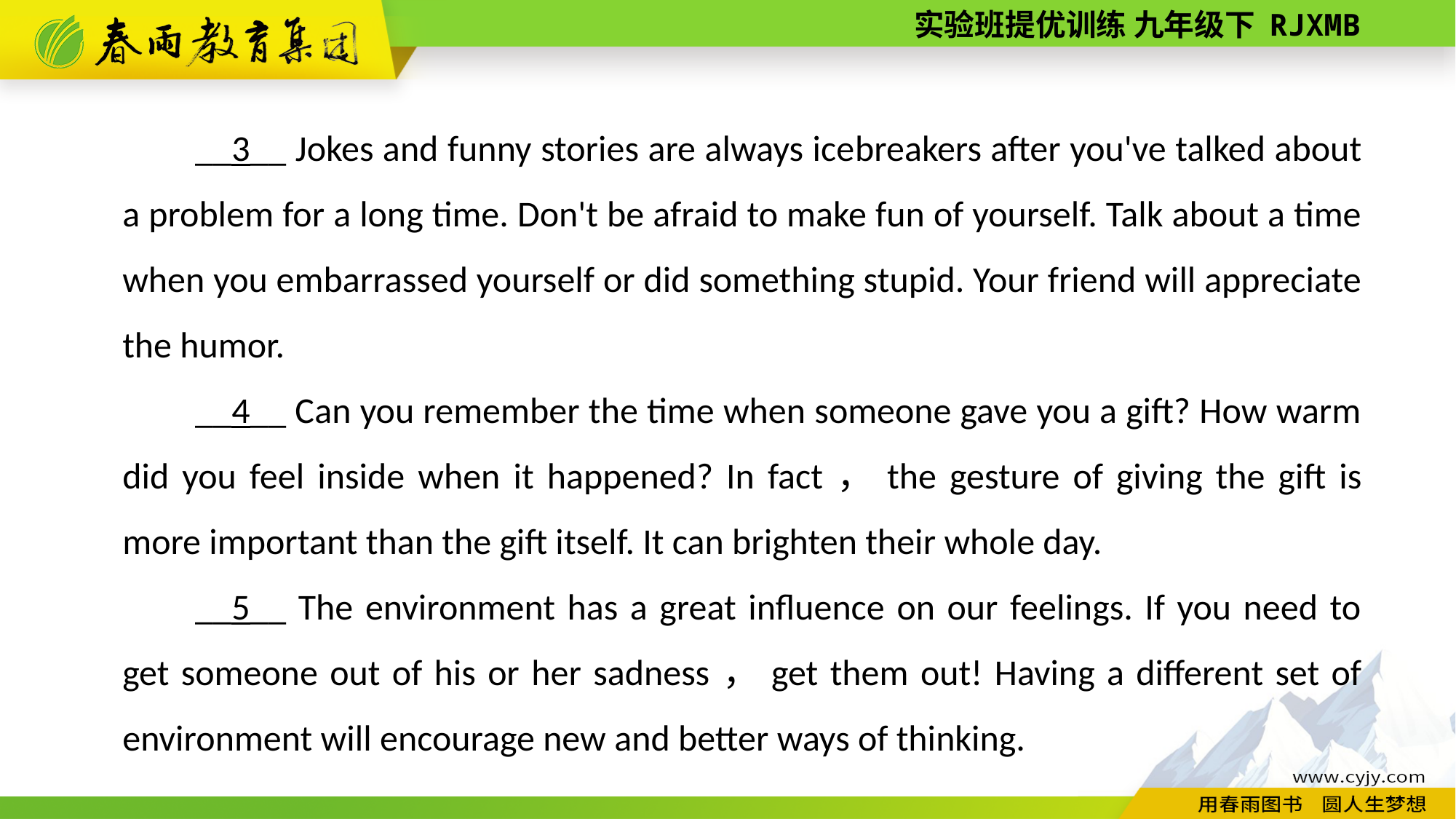

__3__ Jokes and funny stories are always ice­breakers after you've talked about a problem for a long time. Don't be afraid to make fun of yourself. Talk about a time when you embarrassed yourself or did something stupid. Your friend will appreciate the humor.
__4__ Can you remember the time when someone gave you a gift? How warm did you feel inside when it happened? In fact，the gesture of giving the gift is more important than the gift itself. It can brighten their whole day.
__5__ The environment has a great influence on our feelings. If you need to get someone out of his or her sadness，get them out! Having a different set of environment will encourage new and better ways of thinking.